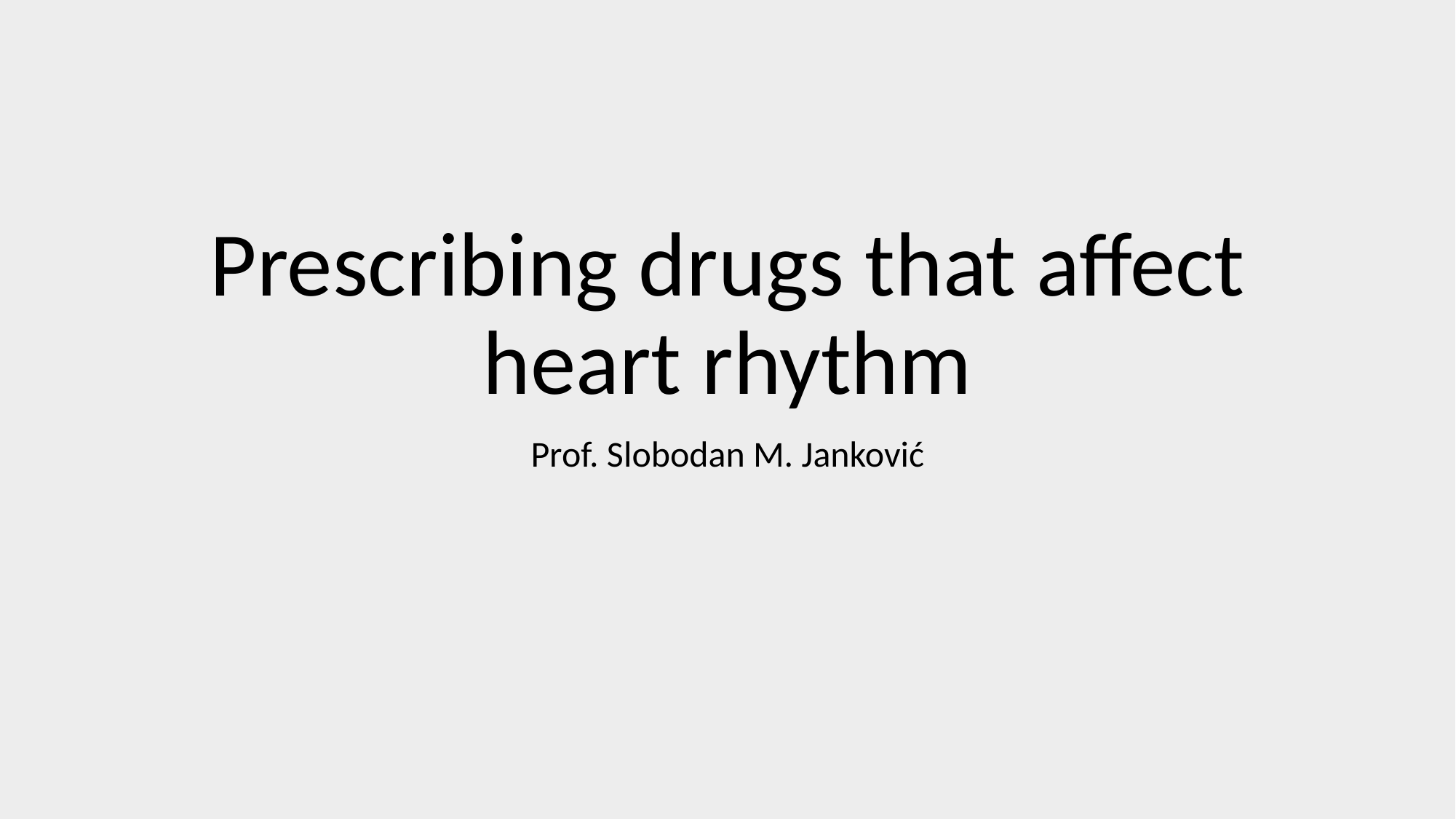

# Prescribing drugs that affect heart rhythm
Prof. Slobodan M. Janković